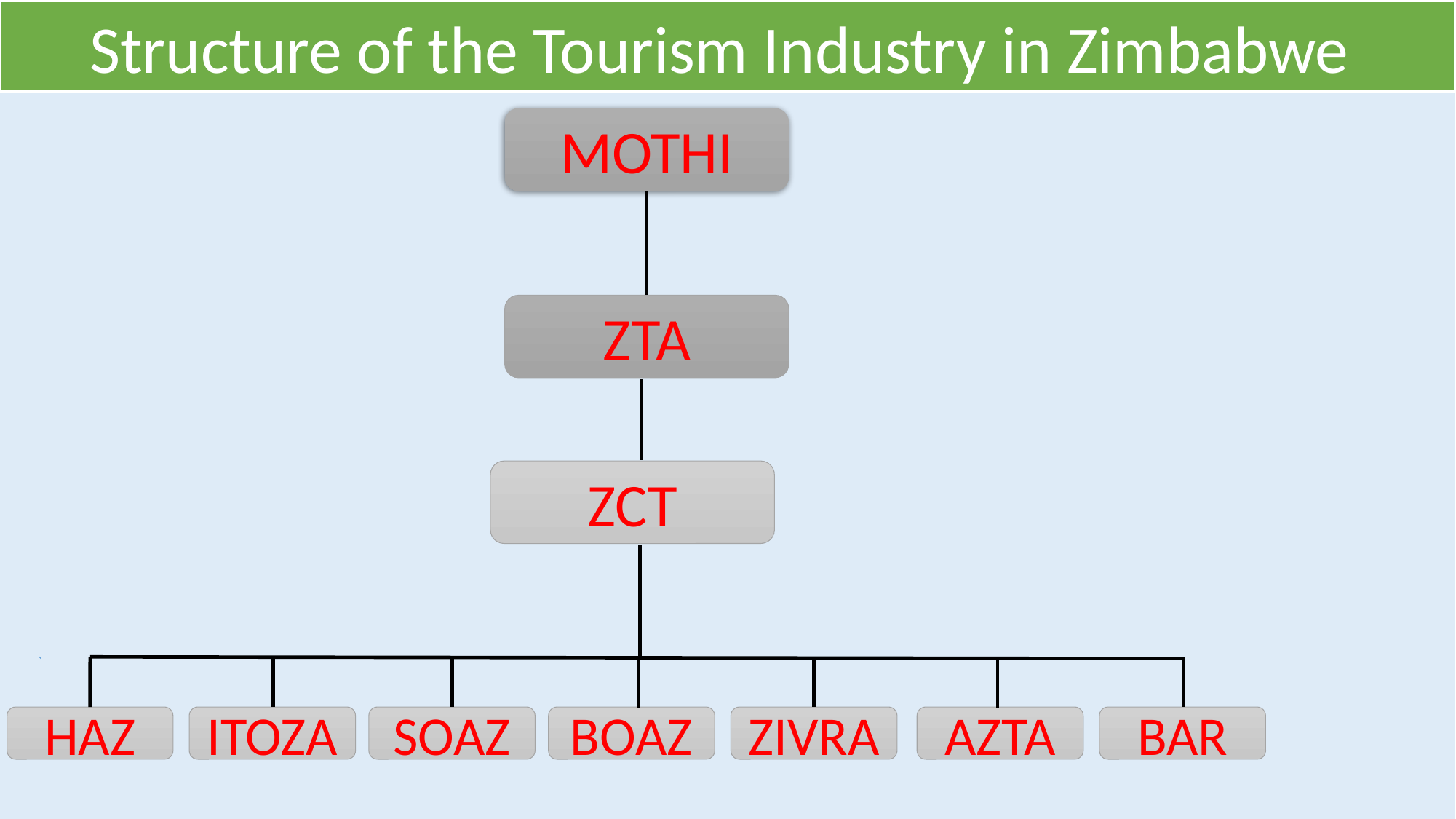

Structure of the Tourism Industry in Zimbabwe
MOTHI
ZTA
ZCT
HAZ
ITOZA
SOAZ
BOAZ
ZIVRA
AZTA
BAR